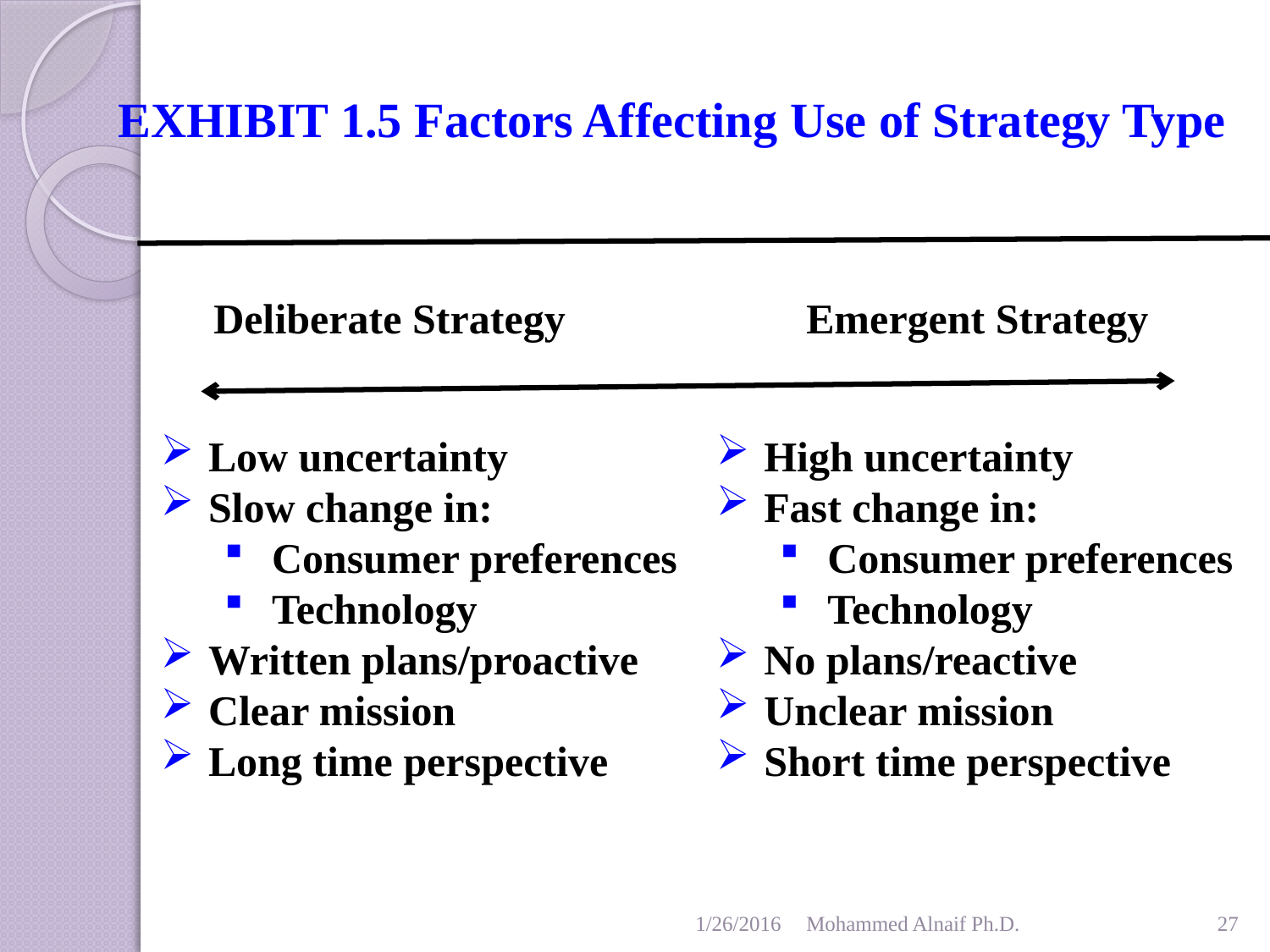

# EXHIBIT 1.5 Factors Affecting Use of Strategy Type
Deliberate Strategy
Emergent Strategy
Low uncertainty
Slow change in:
Consumer preferences
Technology
Written plans/proactive
Clear mission
Long time perspective
High uncertainty
Fast change in:
Consumer preferences
Technology
No plans/reactive
Unclear mission
Short time perspective
1/26/2016
Mohammed Alnaif Ph.D.
27